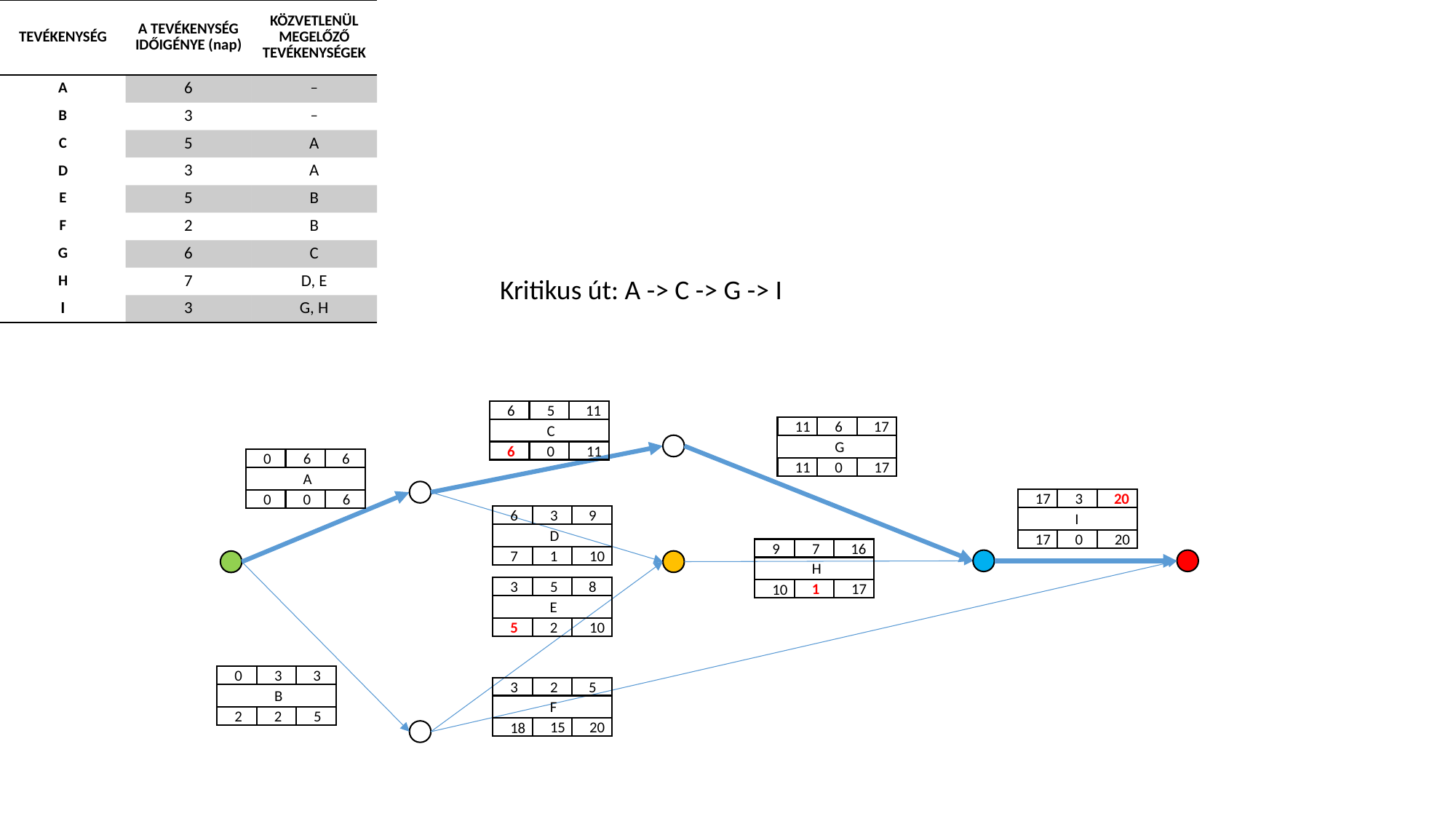

| TEVÉKENYSÉG | A TEVÉKENYSÉG IDŐIGÉNYE (nap) | KÖZVETLENÜL MEGELŐZŐ TEVÉKENYSÉGEK |
| --- | --- | --- |
| A | 6 | – |
| B | 3 | – |
| C | 5 | A |
| D | 3 | A |
| E | 5 | B |
| F | 2 | B |
| G | 6 | C |
| H | 7 | D, E |
| I | 3 | G, H |
Kritikus út: A -> C -> G -> I
6
5
11

C
0
11
6
11
6
17

G
0
17
11

0
6
6

A
0
6
0

17
3
20

I
0
20
17
6
3
9

D
1
10
7
9
7
16

H
1
17
10

3
5
8

E
2
10
5
0
3
3

B
2
5
2
3
2
5

F
15
20
18